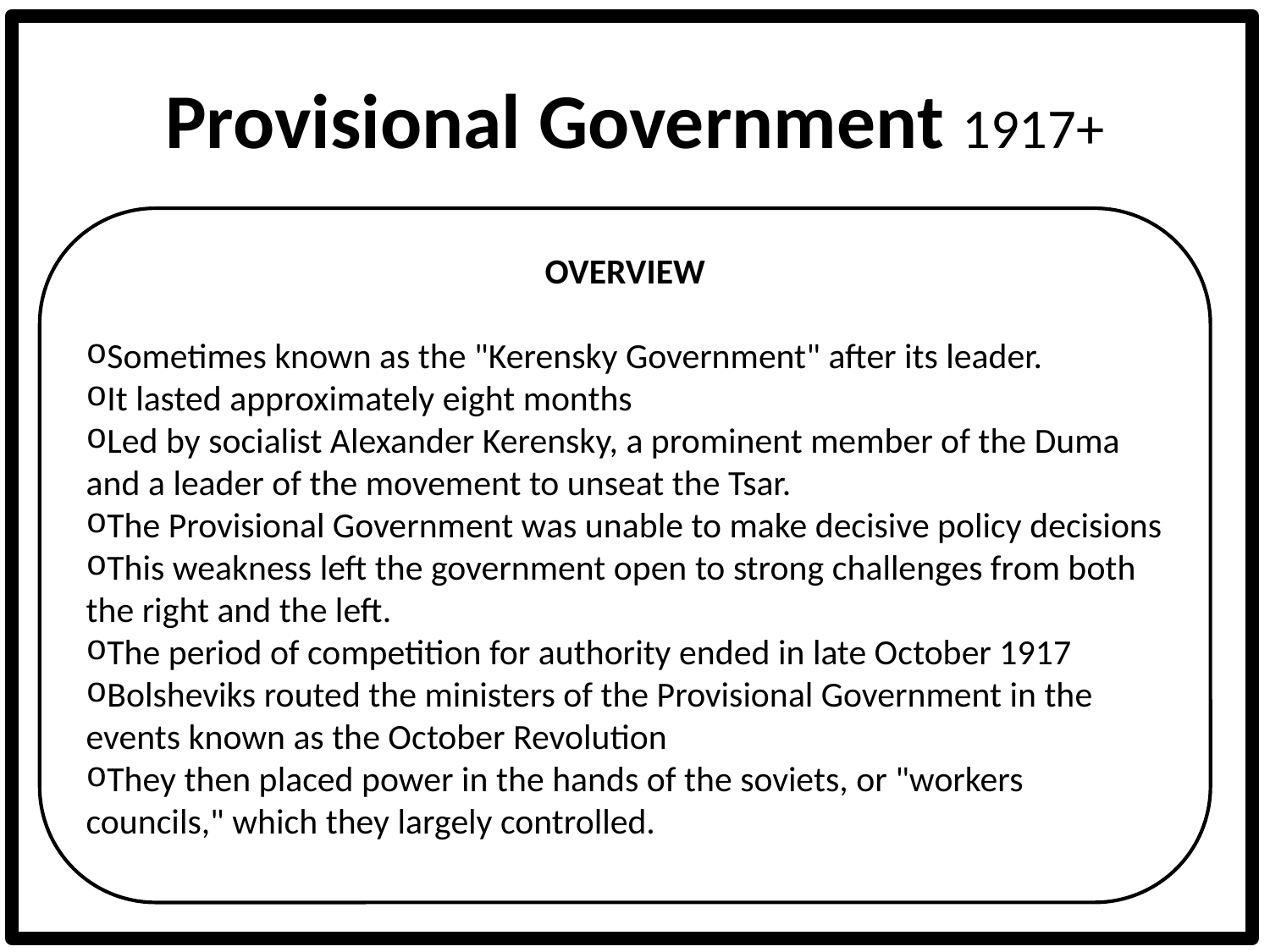

# Provisional Government 1917+
OVERVIEW

Sometimes known as the "Kerensky Government" after its leader.
It lasted approximately eight months
Led by socialist Alexander Kerensky, a prominent member of the Duma and a leader of the movement to unseat the Tsar.
The Provisional Government was unable to make decisive policy decisions
This weakness left the government open to strong challenges from both the right and the left.
The period of competition for authority ended in late October 1917
Bolsheviks routed the ministers of the Provisional Government in the events known as the October Revolution
They then placed power in the hands of the soviets, or "workers councils," which they largely controlled.